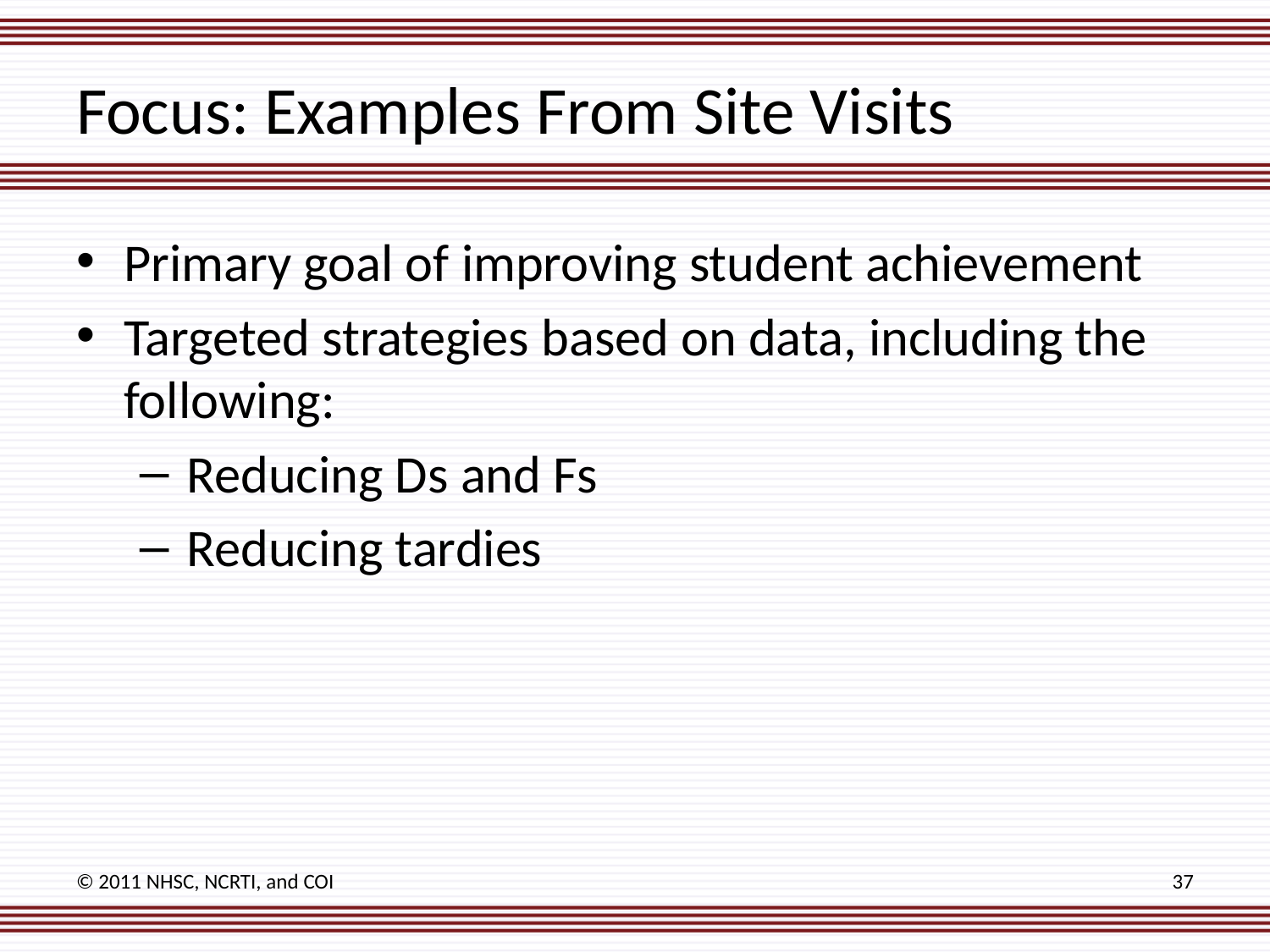

# Focus: Examples From Site Visits
Primary goal of improving student achievement
Targeted strategies based on data, including the following:
Reducing Ds and Fs
Reducing tardies
© 2011 NHSC, NCRTI, and COI
37